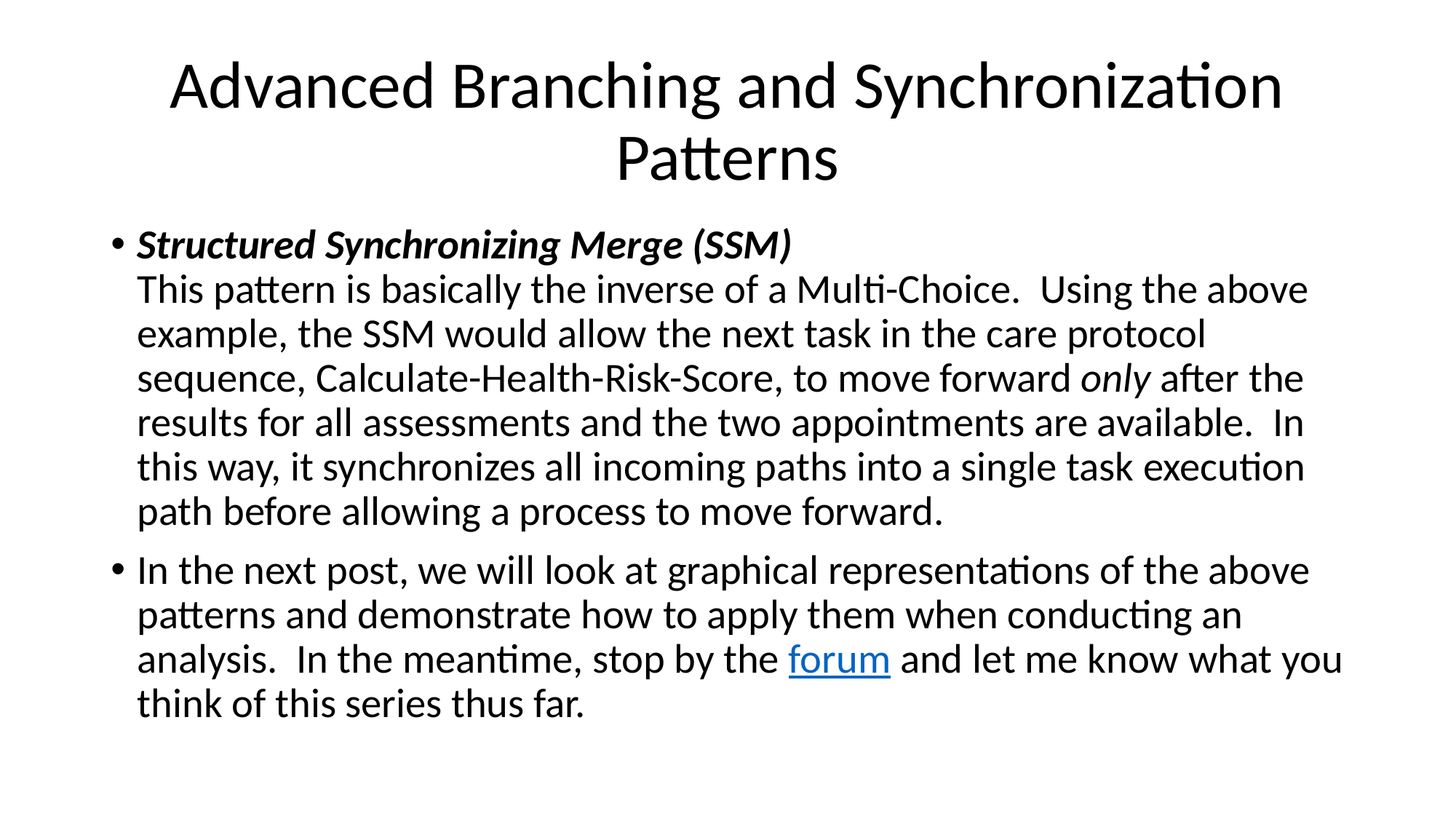

# Advanced Branching and Synchronization Patterns
Structured Synchronizing Merge (SSM)
This pattern is basically the inverse of a Multi-Choice.  Using the above example, the SSM would allow the next task in the care protocol sequence, Calculate-Health-Risk-Score, to move forward only after the results for all assessments and the two appointments are available.  In this way, it synchronizes all incoming paths into a single task execution path before allowing a process to move forward.
In the next post, we will look at graphical representations of the above patterns and demonstrate how to apply them when conducting an analysis.  In the meantime, stop by the forum and let me know what you think of this series thus far.